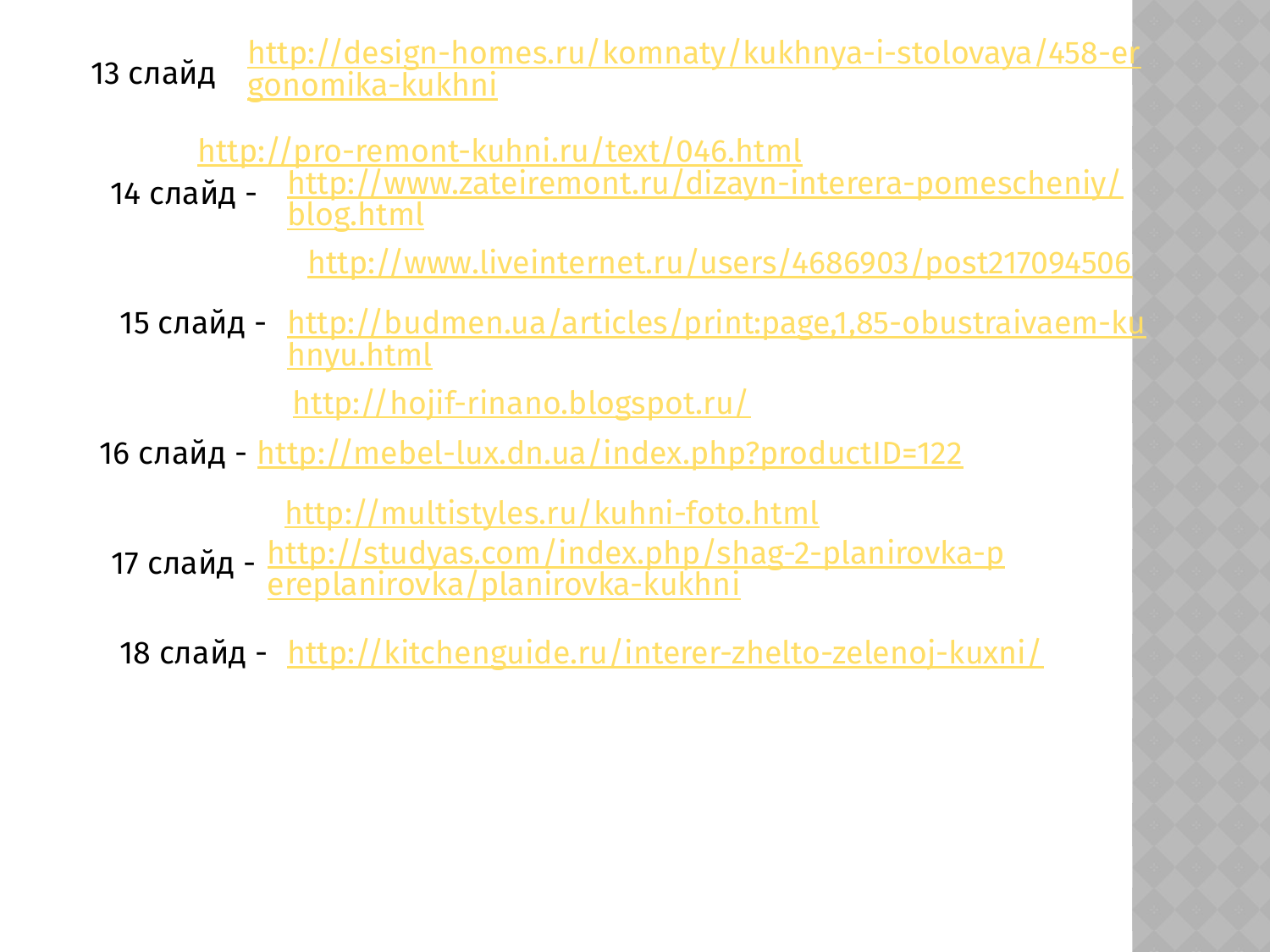

http://design-homes.ru/komnaty/kukhnya-i-stolovaya/458-ergonomika-kukhni

13 слайд

http://pro-remont-kuhni.ru/text/046.html

http://www.zateiremont.ru/dizayn-interera-pomescheniy/blog.html

14 слайд -
http://www.liveinternet.ru/users/4686903/post217094506

15 слайд -
http://budmen.ua/articles/print:page,1,85-obustraivaem-kuhnyu.html

http://hojif-rinano.blogspot.ru/

16 слайд -
http://mebel-lux.dn.ua/index.php?productID=122

http://multistyles.ru/kuhni-foto.html

http://studyas.com/index.php/shag-2-planirovka-pereplanirovka/planirovka-kukhni

17 слайд -
18 слайд -
http://kitchenguide.ru/interer-zhelto-zelenoj-kuxni/